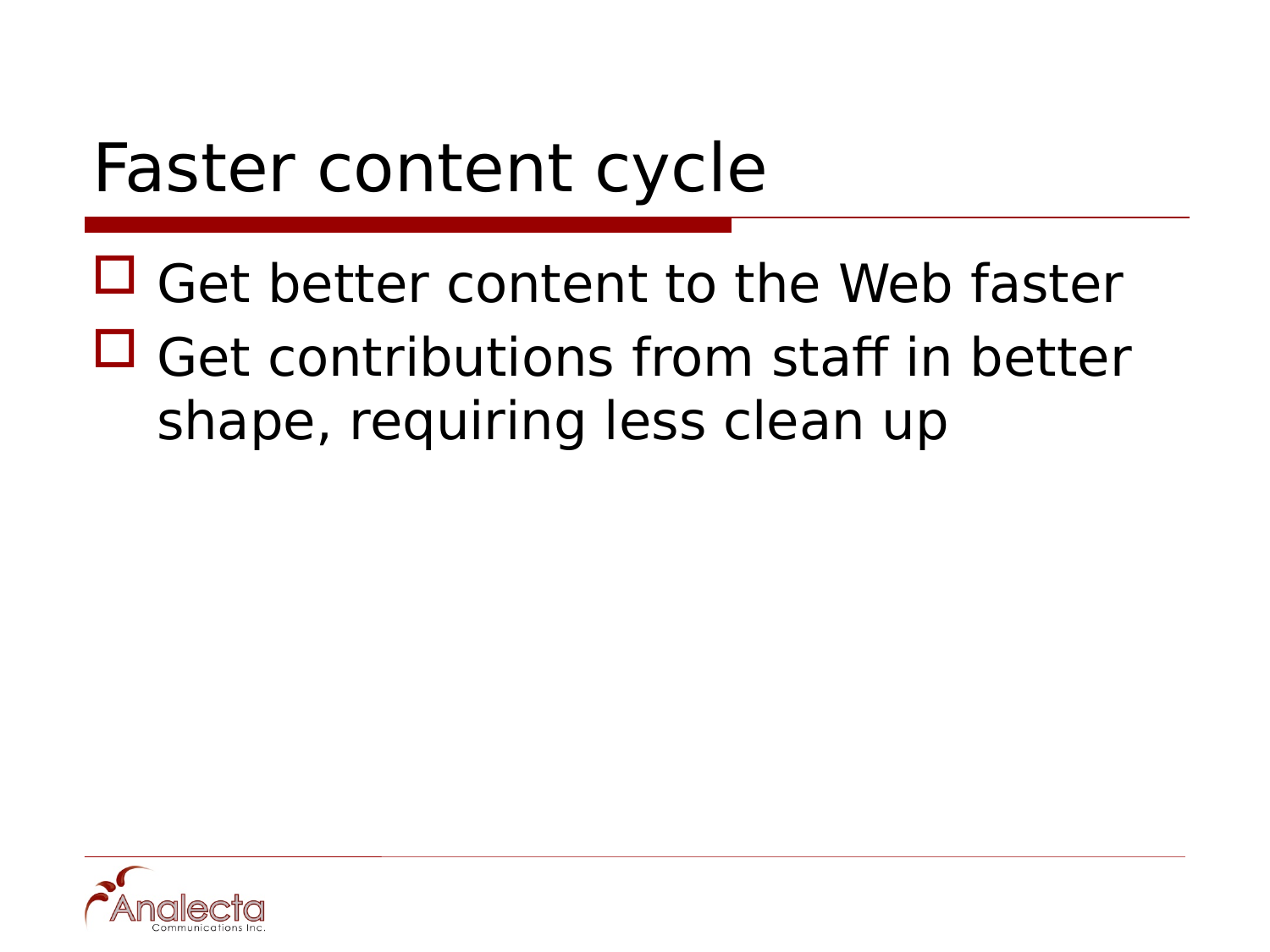

# Faster content cycle
Get better content to the Web faster
Get contributions from staff in better shape, requiring less clean up